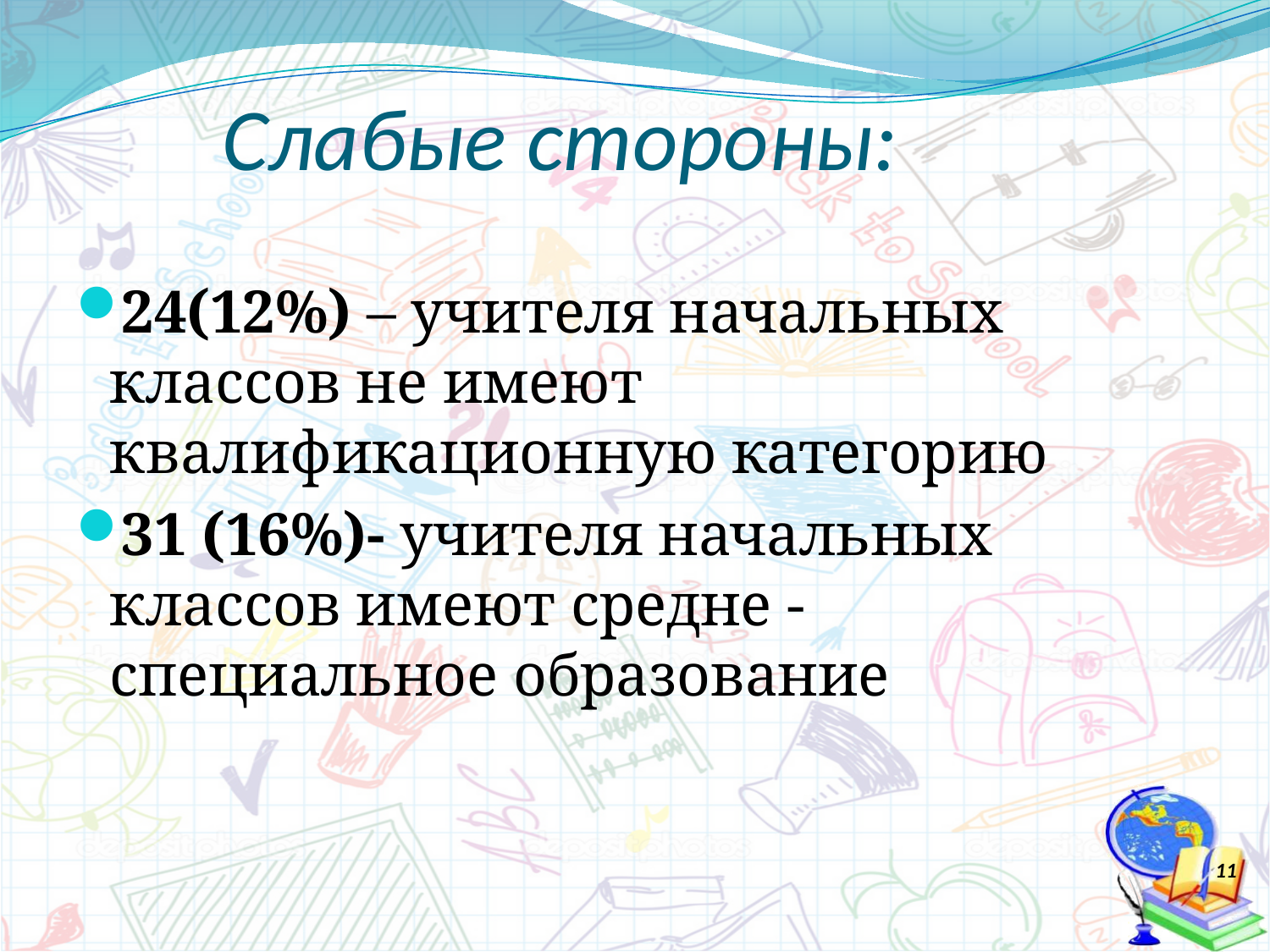

# Слабые стороны:
24(12%) – учителя начальных классов не имеют квалификационную категорию
31 (16%)- учителя начальных классов имеют средне - специальное образование

11